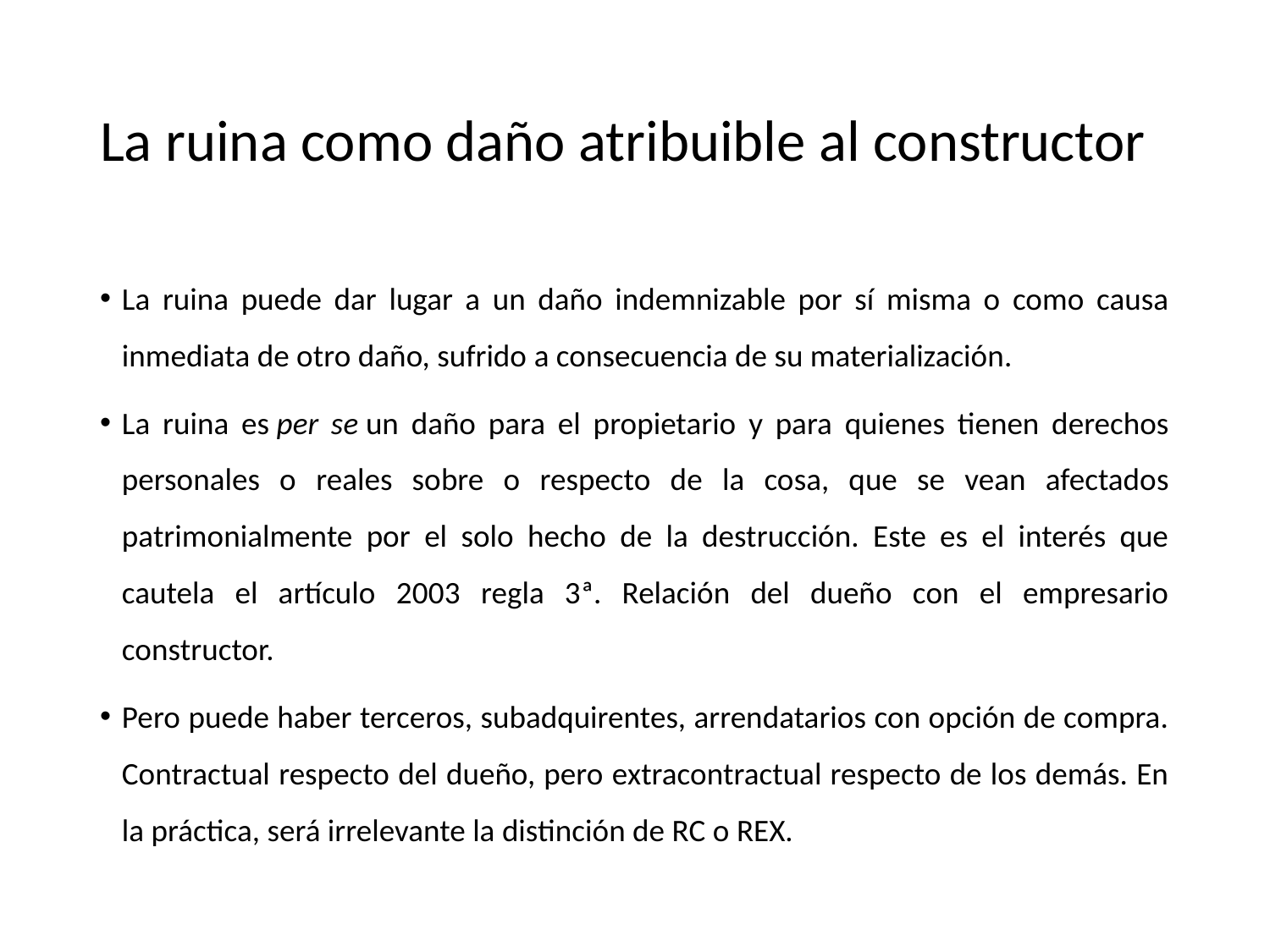

# La ruina como daño atribuible al constructor
La ruina puede dar lugar a un daño indemnizable por sí misma o como causa inmediata de otro daño, sufrido a consecuencia de su materialización.
La ruina es per se un daño para el propietario y para quienes tienen derechos personales o reales sobre o respecto de la cosa, que se vean afectados patrimonialmente por el solo hecho de la destrucción. Este es el interés que cautela el artículo 2003 regla 3ª. Relación del dueño con el empresario constructor.
Pero puede haber terceros, subadquirentes, arrendatarios con opción de compra. Contractual respecto del dueño, pero extracontractual respecto de los demás. En la práctica, será irrelevante la distinción de RC o REX.